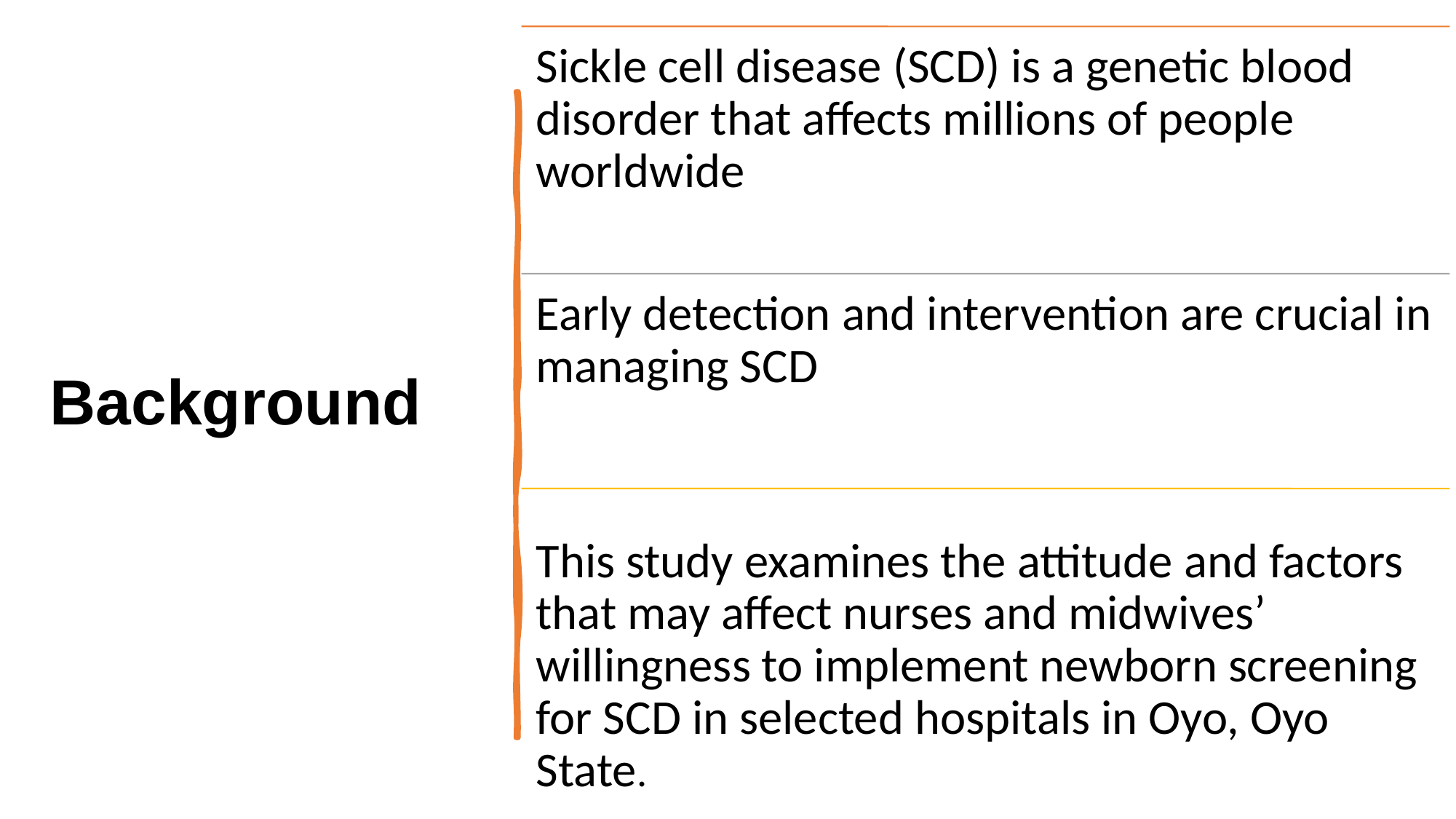

Sickle cell disease (SCD) is a genetic blood disorder that affects millions of people worldwide
Early detection and intervention are crucial in managing SCD
This study examines the attitude and factors that may affect nurses and midwives’ willingness to implement newborn screening for SCD in selected hospitals in Oyo, Oyo State.
# Background